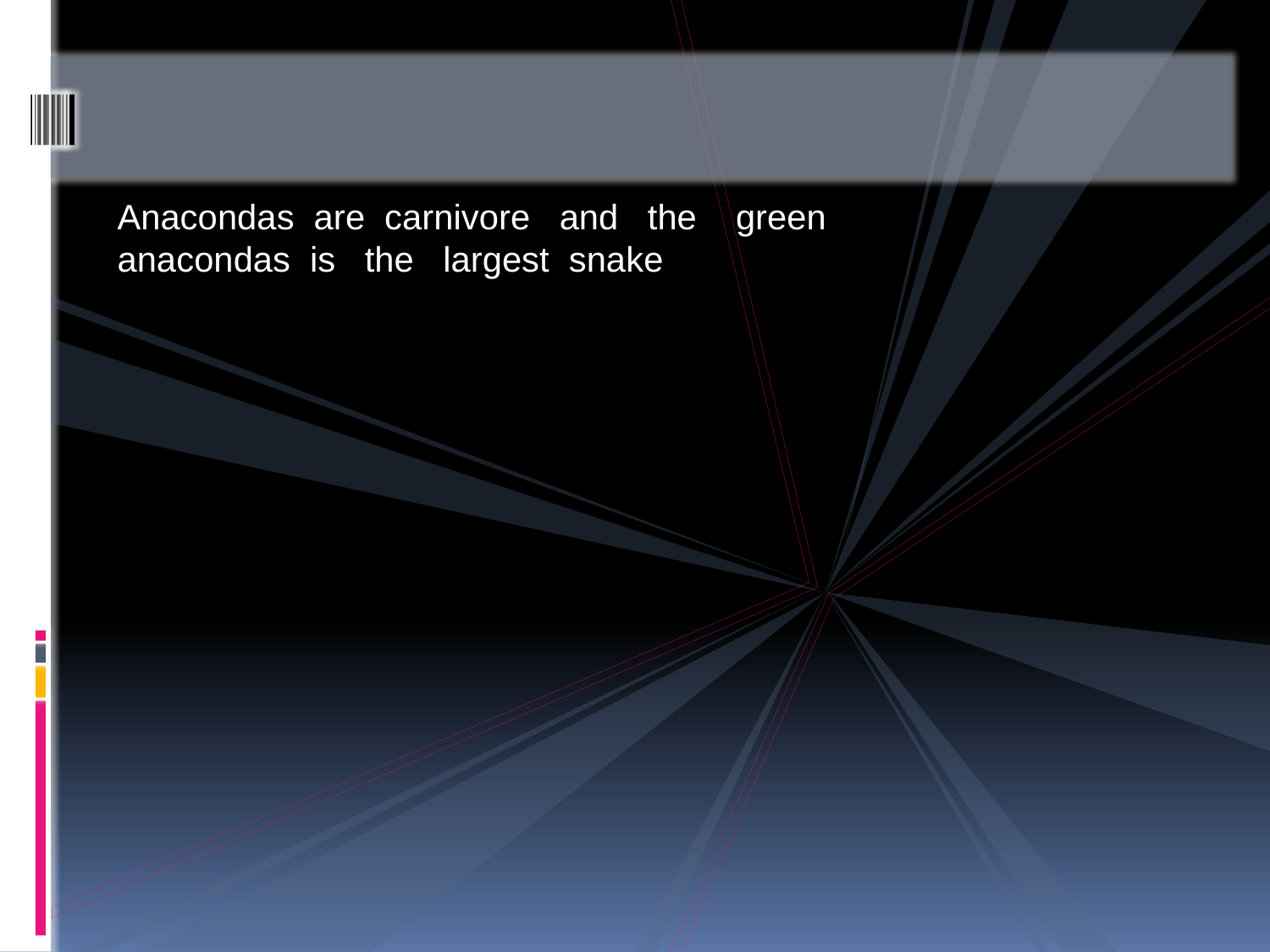

#
Anacondas  are  carnivore   and   the    green  anacondas  is   the   largest  snake